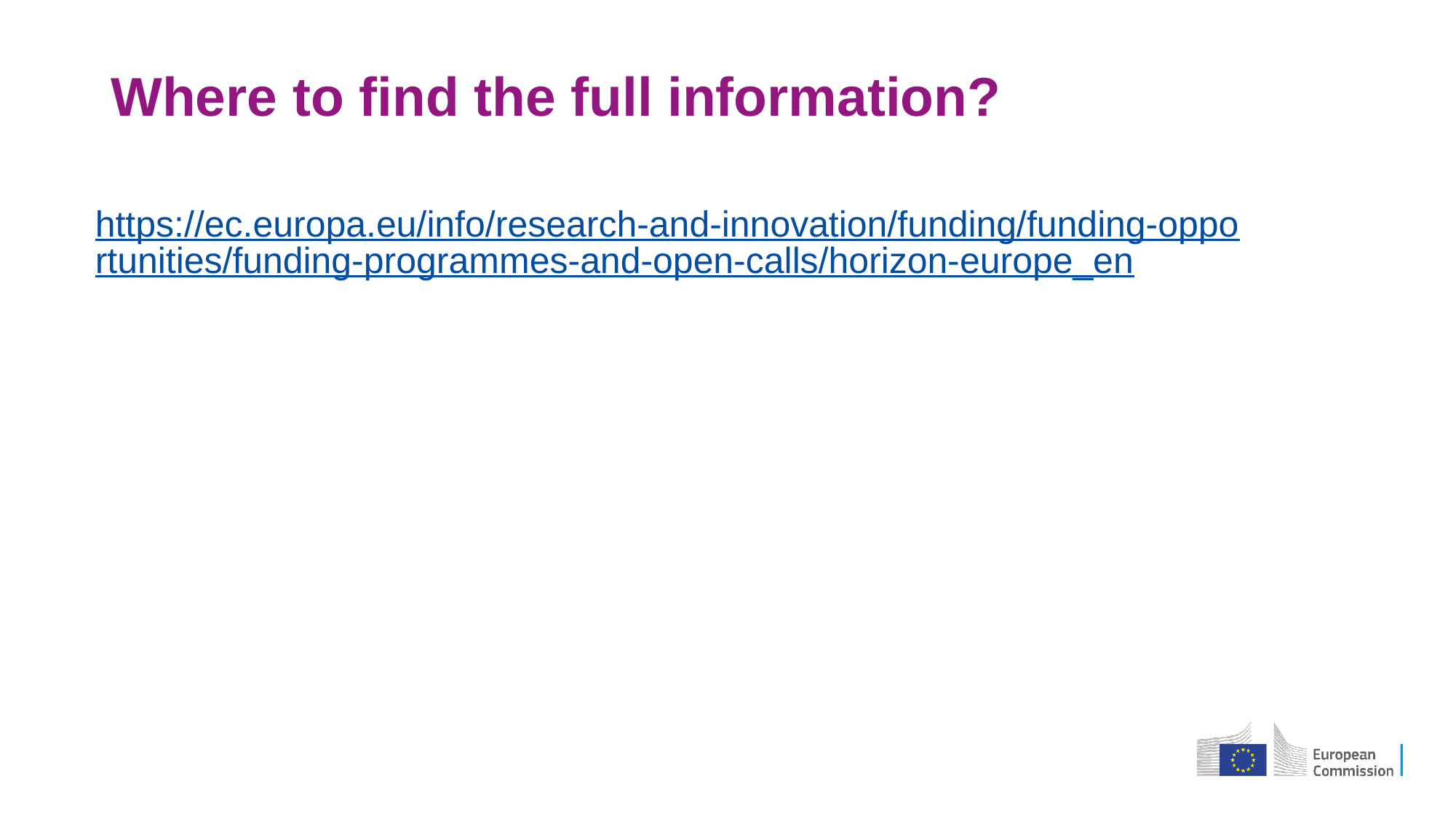

# Where to find the full information?
https://ec.europa.eu/info/research-and-innovation/funding/funding-opportunities/funding-programmes-and-open-calls/horizon-europe_en